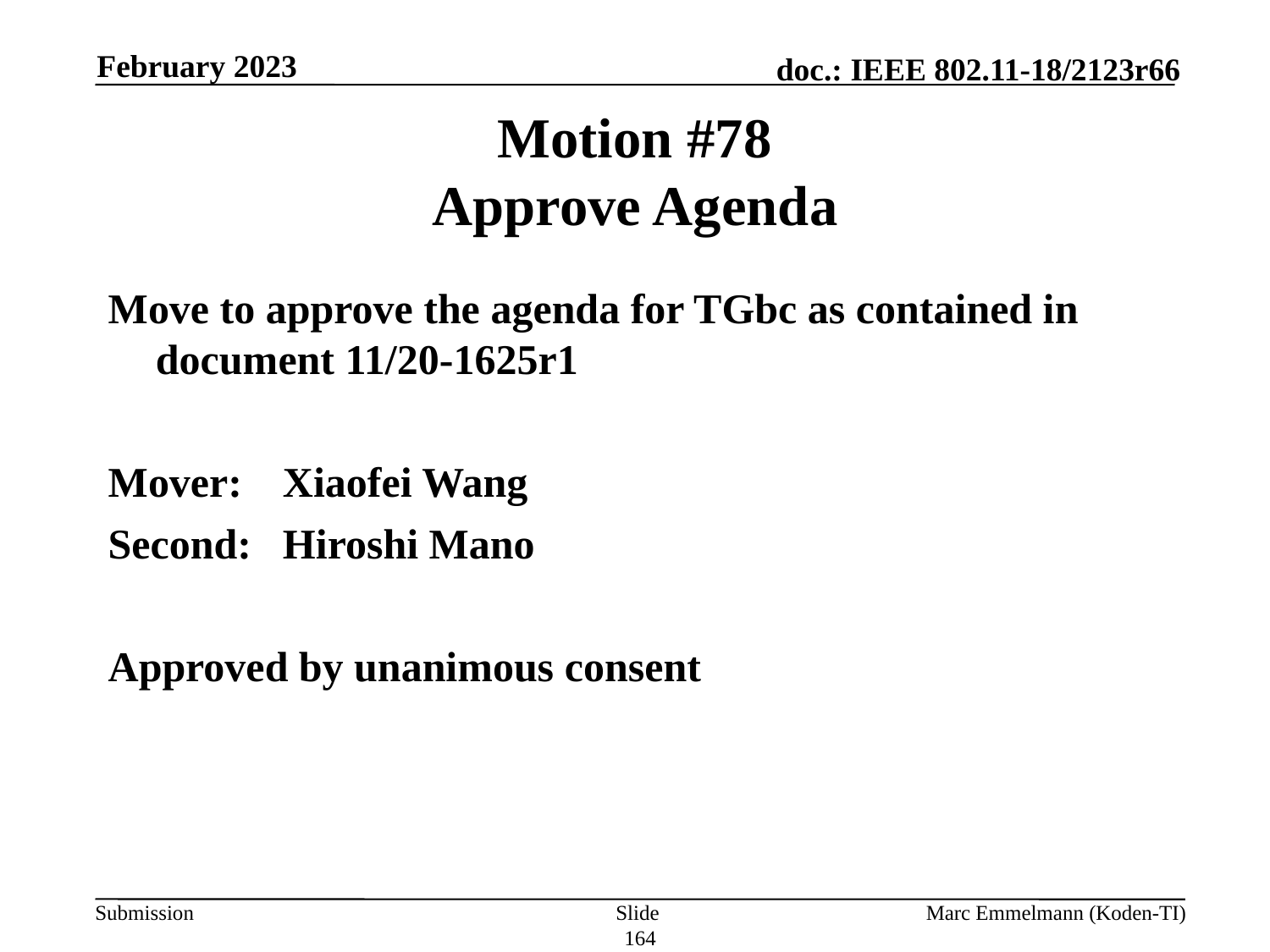

February 2023
# Motion #78 Approve Agenda
Move to approve the agenda for TGbc as contained in document 11/20-1625r1

Mover:	Xiaofei Wang
Second:	Hiroshi Mano

Approved by unanimous consent
Slide 164
Marc Emmelmann (Koden-TI)